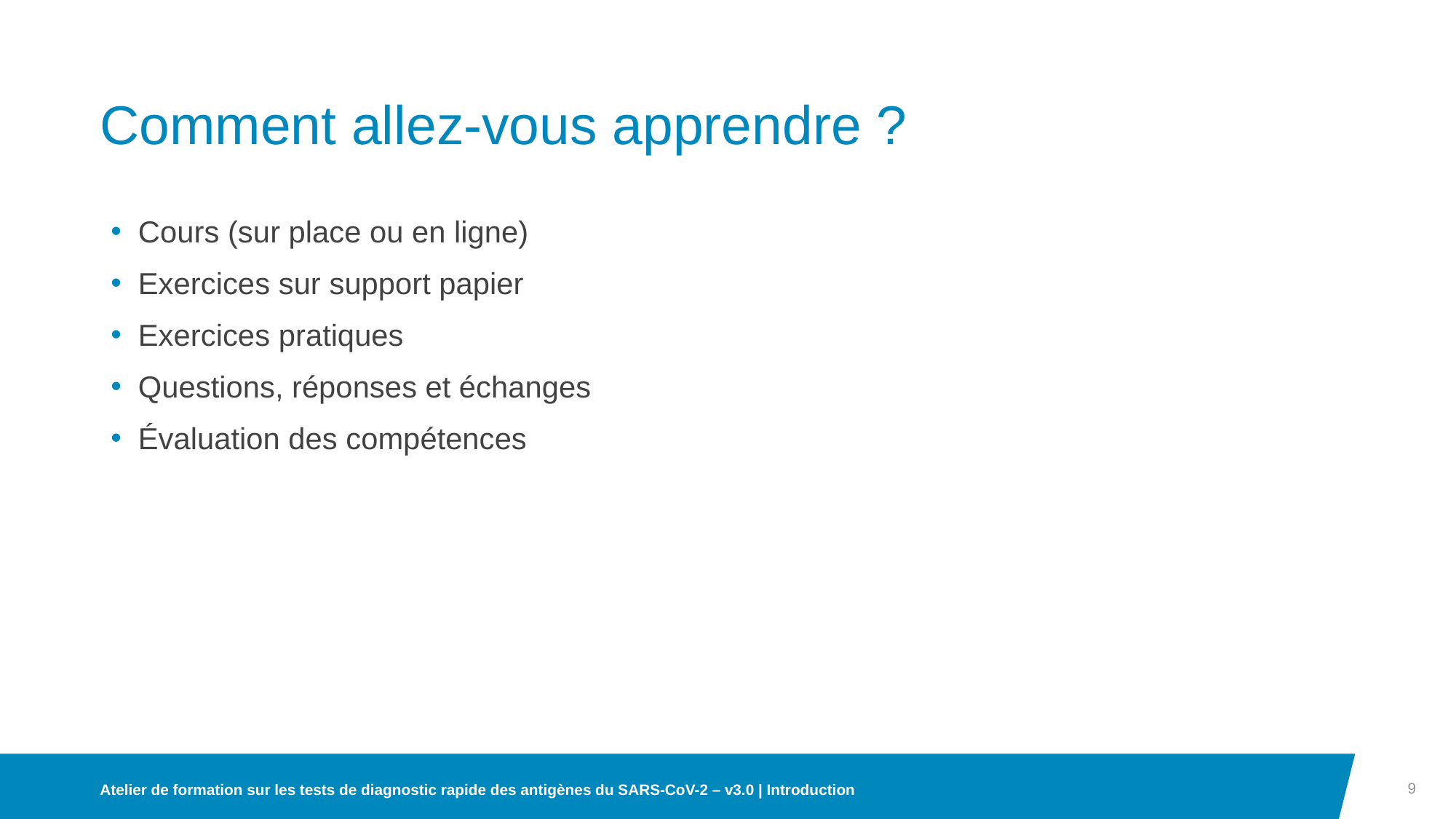

# Comment allez-vous apprendre ?
Cours (sur place ou en ligne)
Exercices sur support papier
Exercices pratiques
Questions, réponses et échanges
Évaluation des compétences

9
Atelier de formation sur les tests de diagnostic rapide des antigènes du SARS-CoV-2 – v3.0 | Introduction